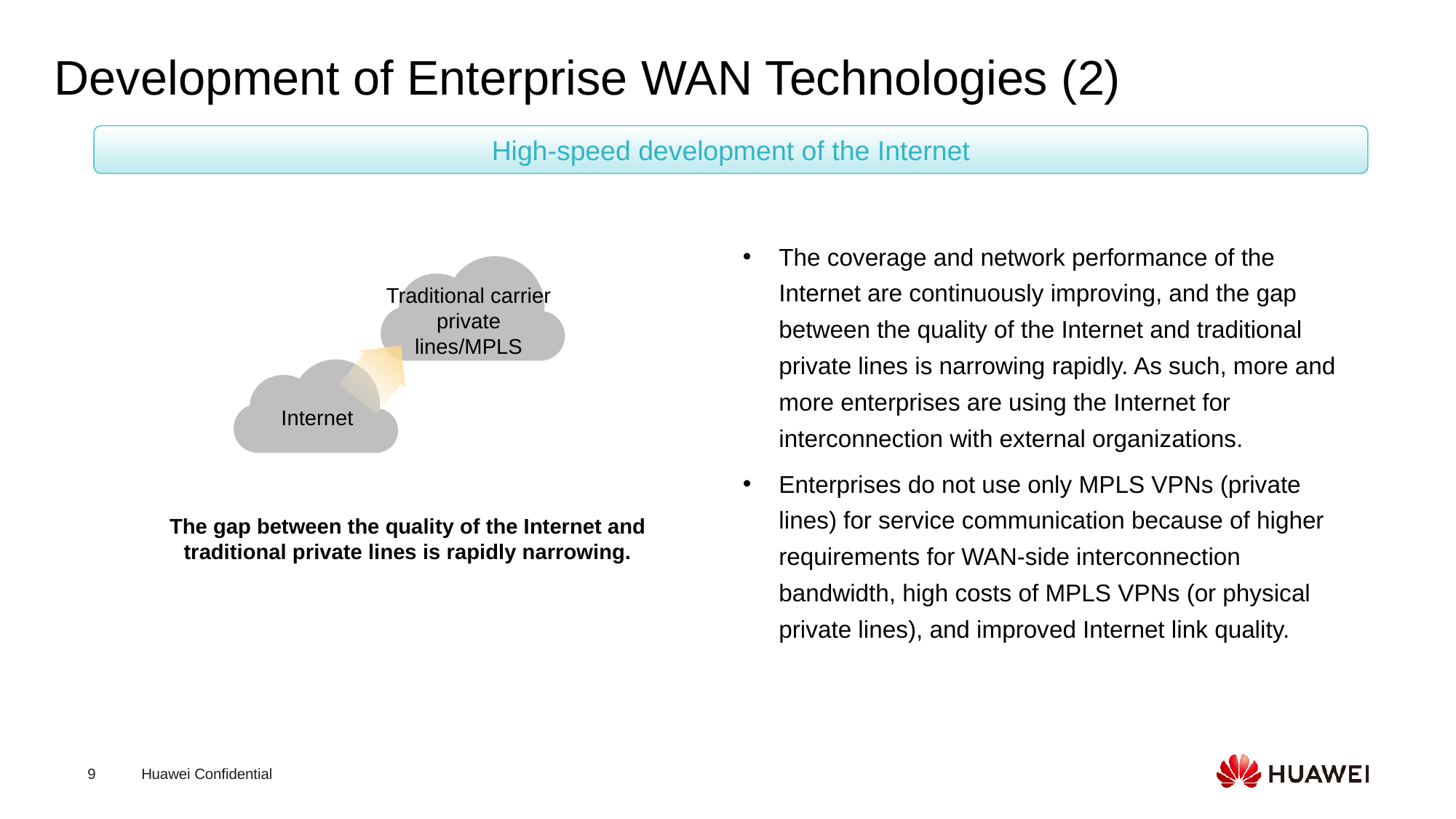

# Development of Enterprise WAN Technologies (2)
High-speed development of the Internet
The coverage and network performance of the Internet are continuously improving, and the gap between the quality of the Internet and traditional private lines is narrowing rapidly. As such, more and more enterprises are using the Internet for interconnection with external organizations.
Enterprises do not use only MPLS VPNs (private lines) for service communication because of higher requirements for WAN-side interconnection bandwidth, high costs of MPLS VPNs (or physical private lines), and improved Internet link quality.

Traditional carrier private lines/MPLS

Internet
The gap between the quality of the Internet and traditional private lines is rapidly narrowing.